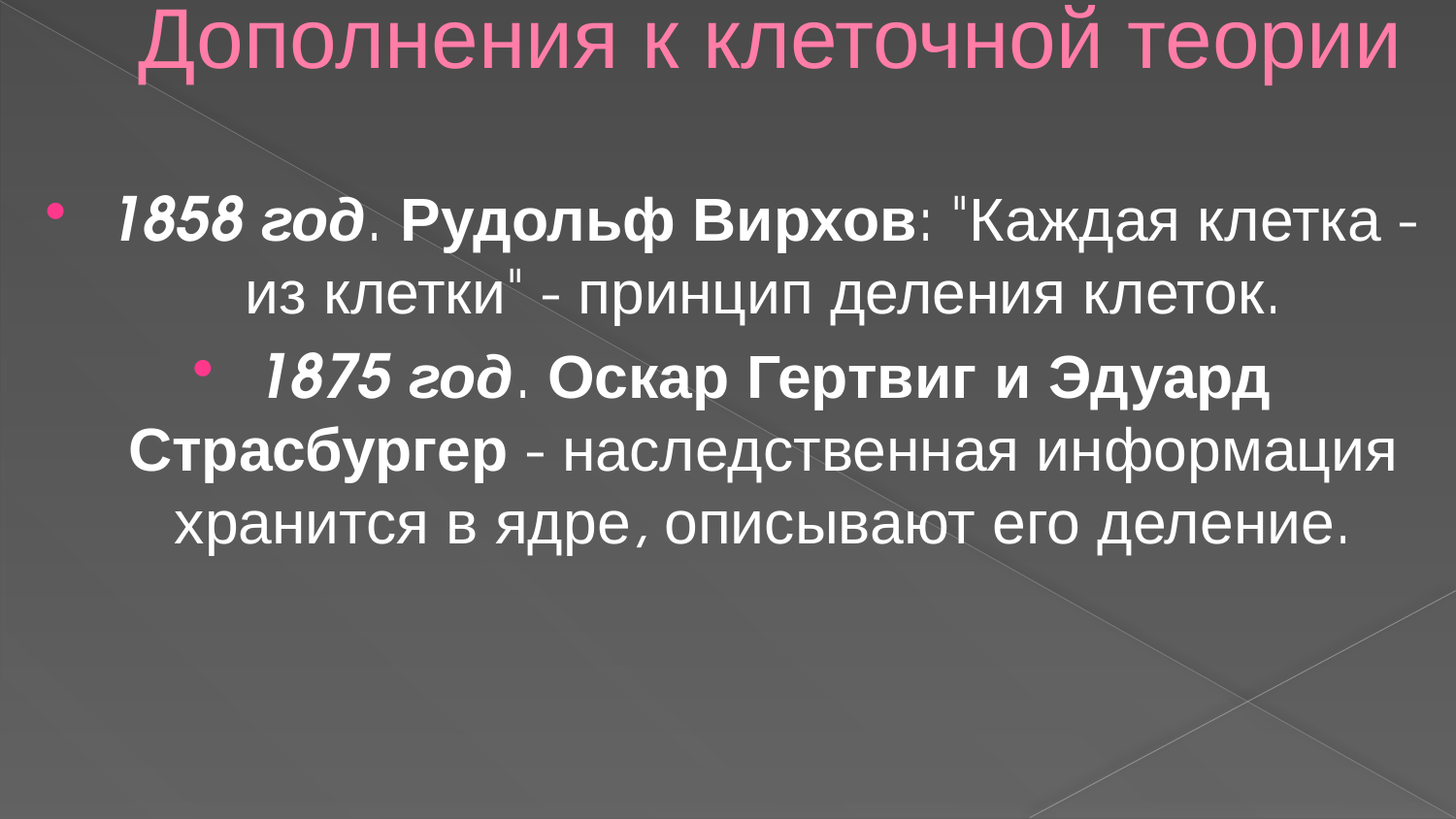

# Дополнения к клеточной теории

1858 год. Рудольф Вирхов: "Каждая клетка - из клетки" - принцип деления клеток.
1875 год. Оскар Гертвиг и Эдуард Страсбургер - наследственная информация хранится в ядре, описывают его деление.